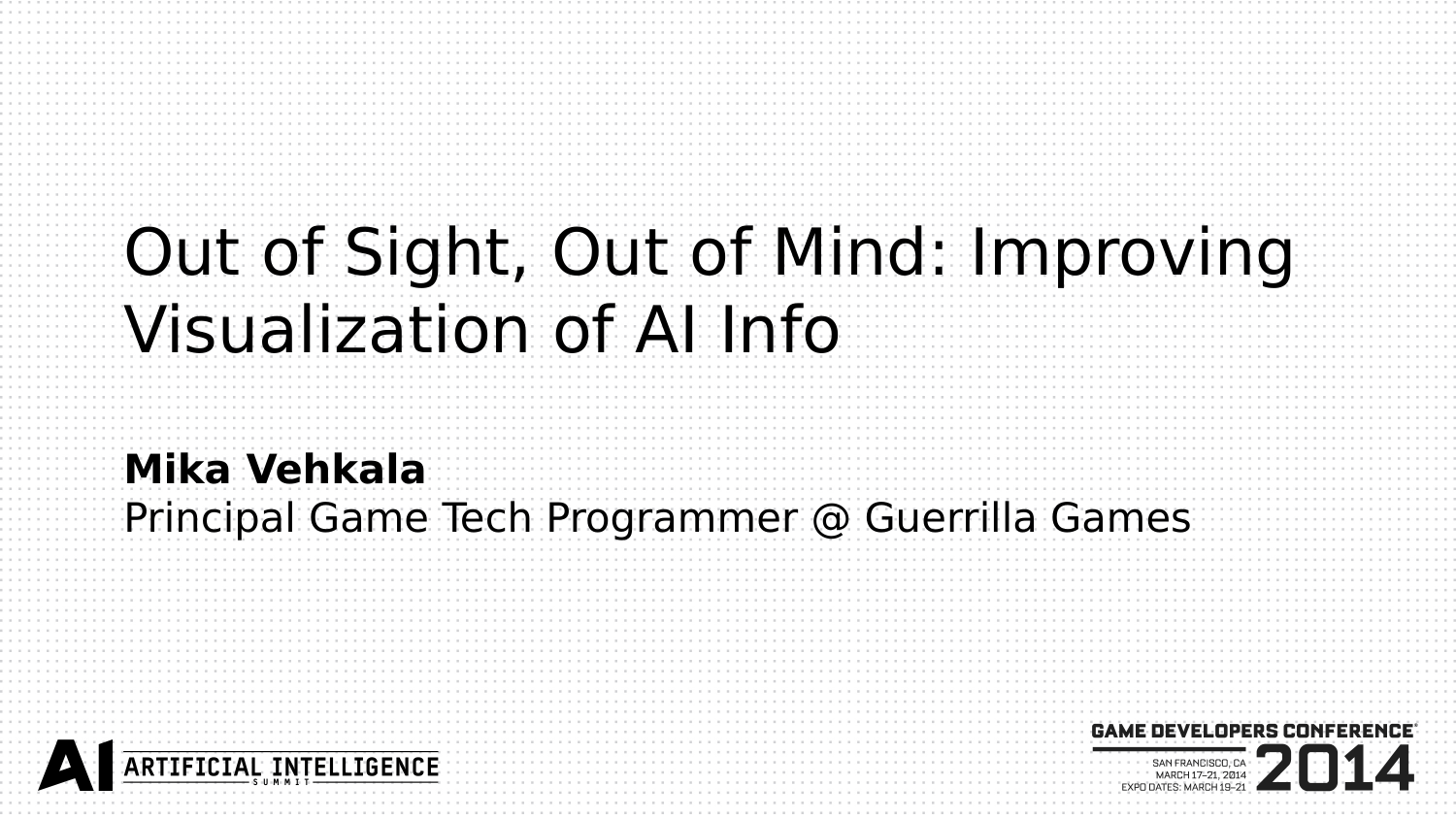

Out of Sight, Out of Mind: Improving Visualization of AI Info
Mika Vehkala
Principal Game Tech Programmer @ Guerrilla Games